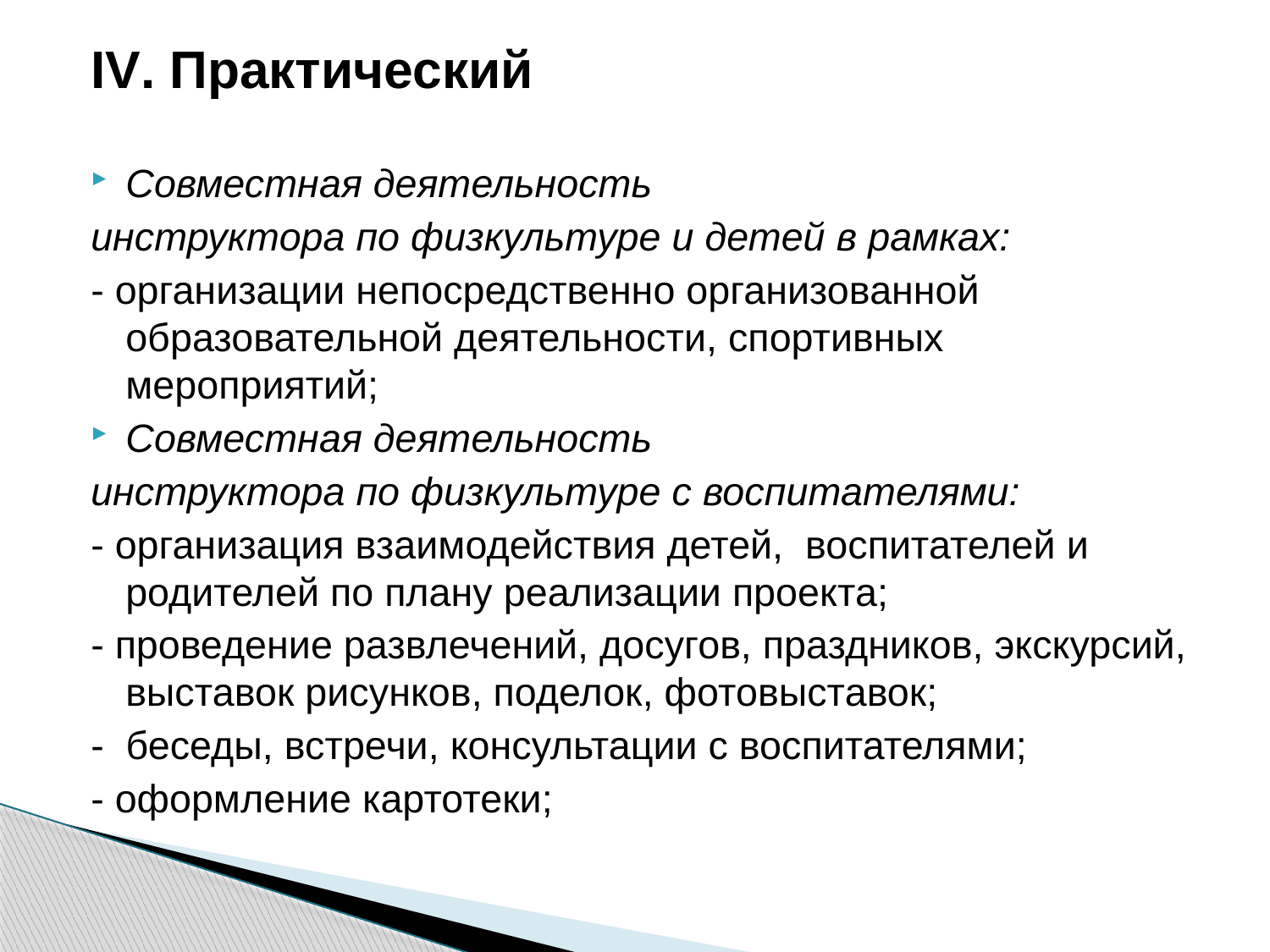

IV. Практический

Совместная деятельность
инструктора по физкультуре и детей в рамках:
- организации непосредственно организованной образовательной деятельности, спортивных мероприятий;
Совместная деятельность
инструктора по физкультуре с воспитателями:
- организация взаимодействия детей,  воспитателей и родителей по плану реализации проекта;
- проведение развлечений, досугов, праздников, экскурсий, выставок рисунков, поделок, фотовыставок;
-  беседы, встречи, консультации с воспитателями;
- оформление картотеки;

#